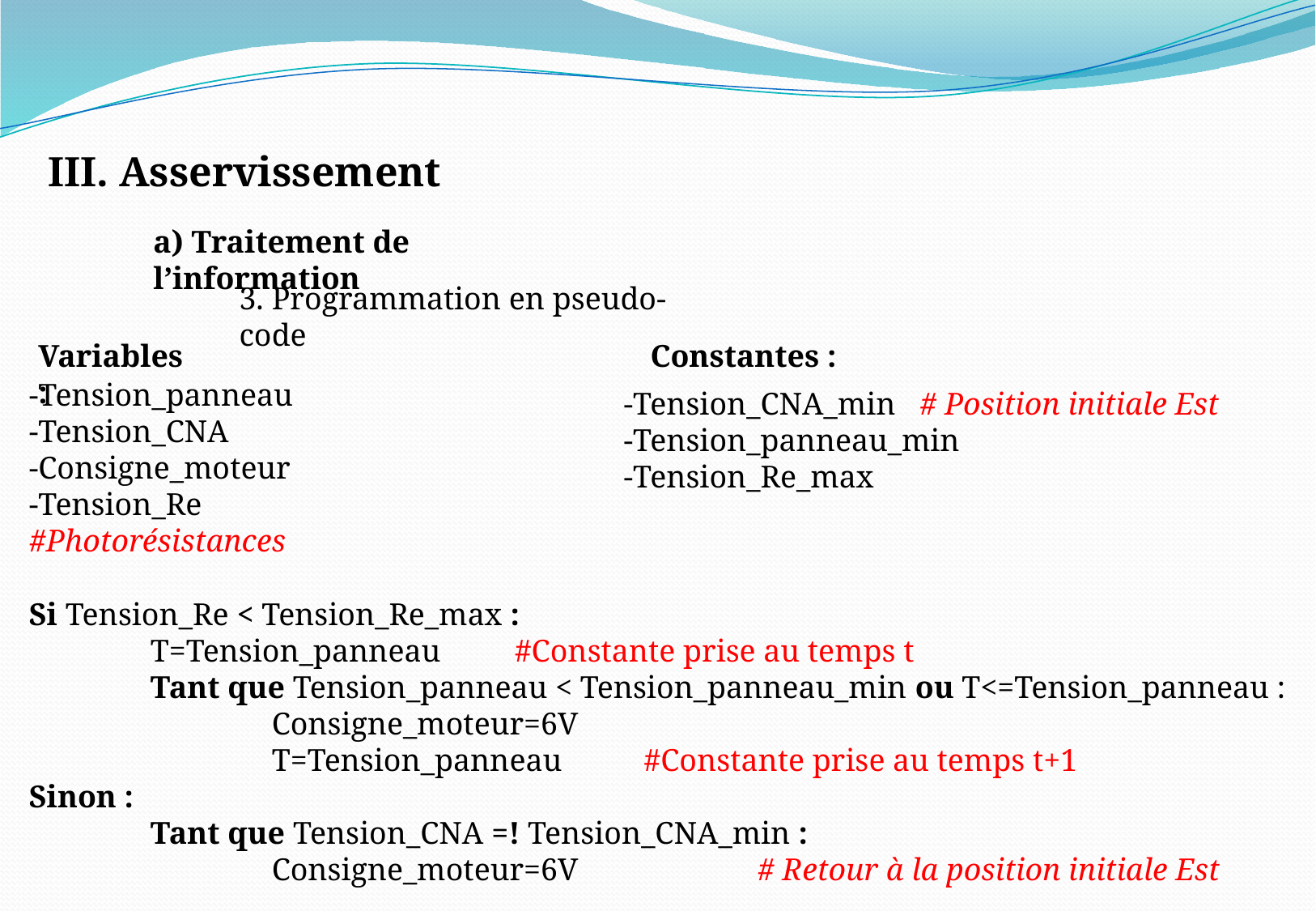

III. Asservissement
a) Traitement de l’information
3. Programmation en pseudo-code
Variables :
Constantes :
-Tension_panneau
-Tension_CNA
-Consigne_moteur
-Tension_Re    #Photorésistances
-Tension_CNA_min   # Position initiale Est
-Tension_panneau_min
-Tension_Re_max

Si Tension_Re < Tension_Re_max :
	T=Tension_panneau	#Constante prise au temps t
	Tant que Tension_panneau < Tension_panneau_min ou T<=Tension_panneau :
		Consigne_moteur=6V
		T=Tension_panneau	 #Constante prise au temps t+1
Sinon :
	Tant que Tension_CNA =! Tension_CNA_min :
		Consigne_moteur=6V 		# Retour à la position initiale Est